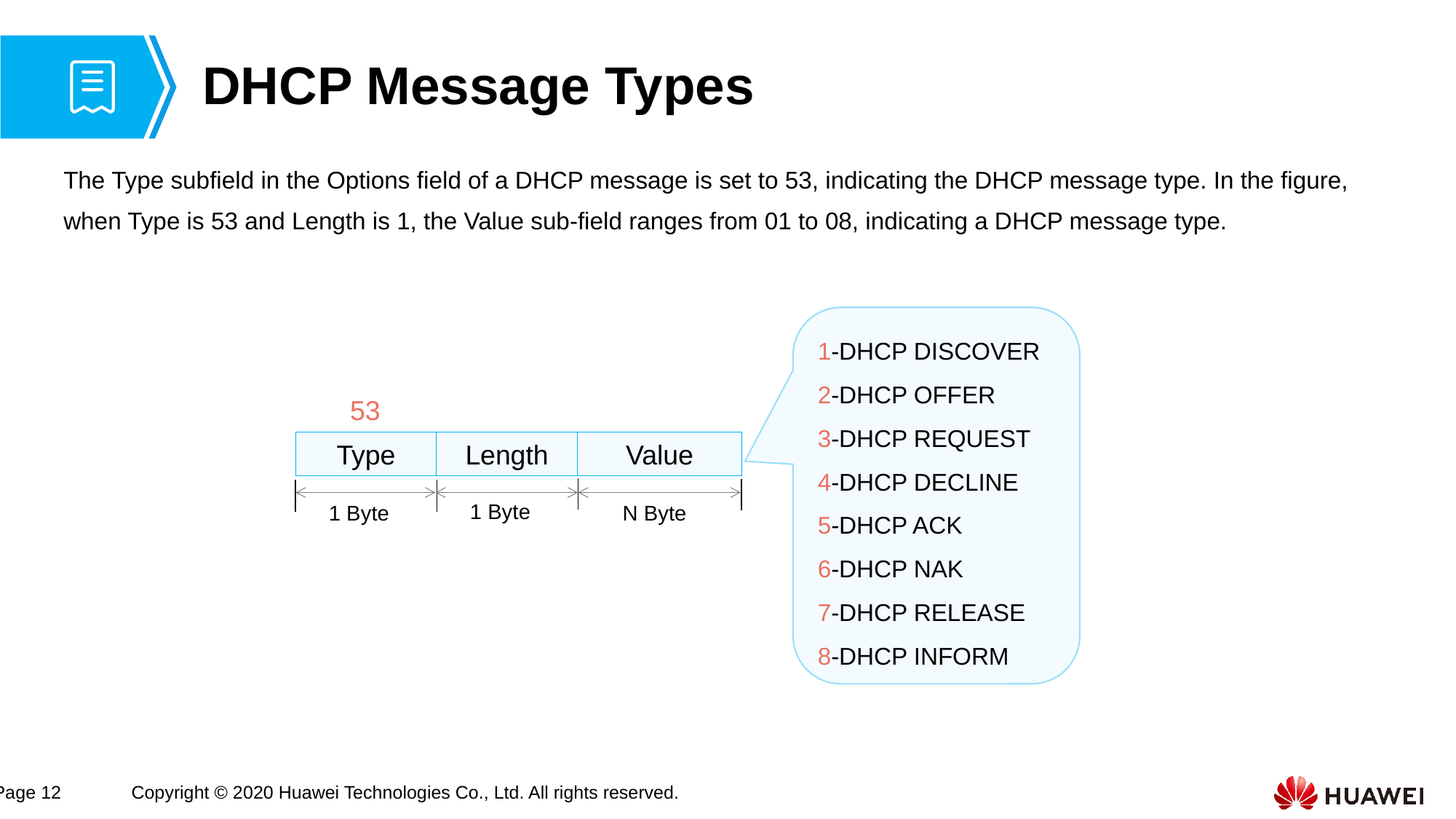

# DHCP Message Types
The Type subfield in the Options field of a DHCP message is set to 53, indicating the DHCP message type. In the figure, when Type is 53 and Length is 1, the Value sub-field ranges from 01 to 08, indicating a DHCP message type.
1-DHCP DISCOVER
2-DHCP OFFER
3-DHCP REQUEST
4-DHCP DECLINE
5-DHCP ACK
6-DHCP NAK
7-DHCP RELEASE
8-DHCP INFORM
53
Type
Length
Value
1 Byte
1 Byte
N Byte